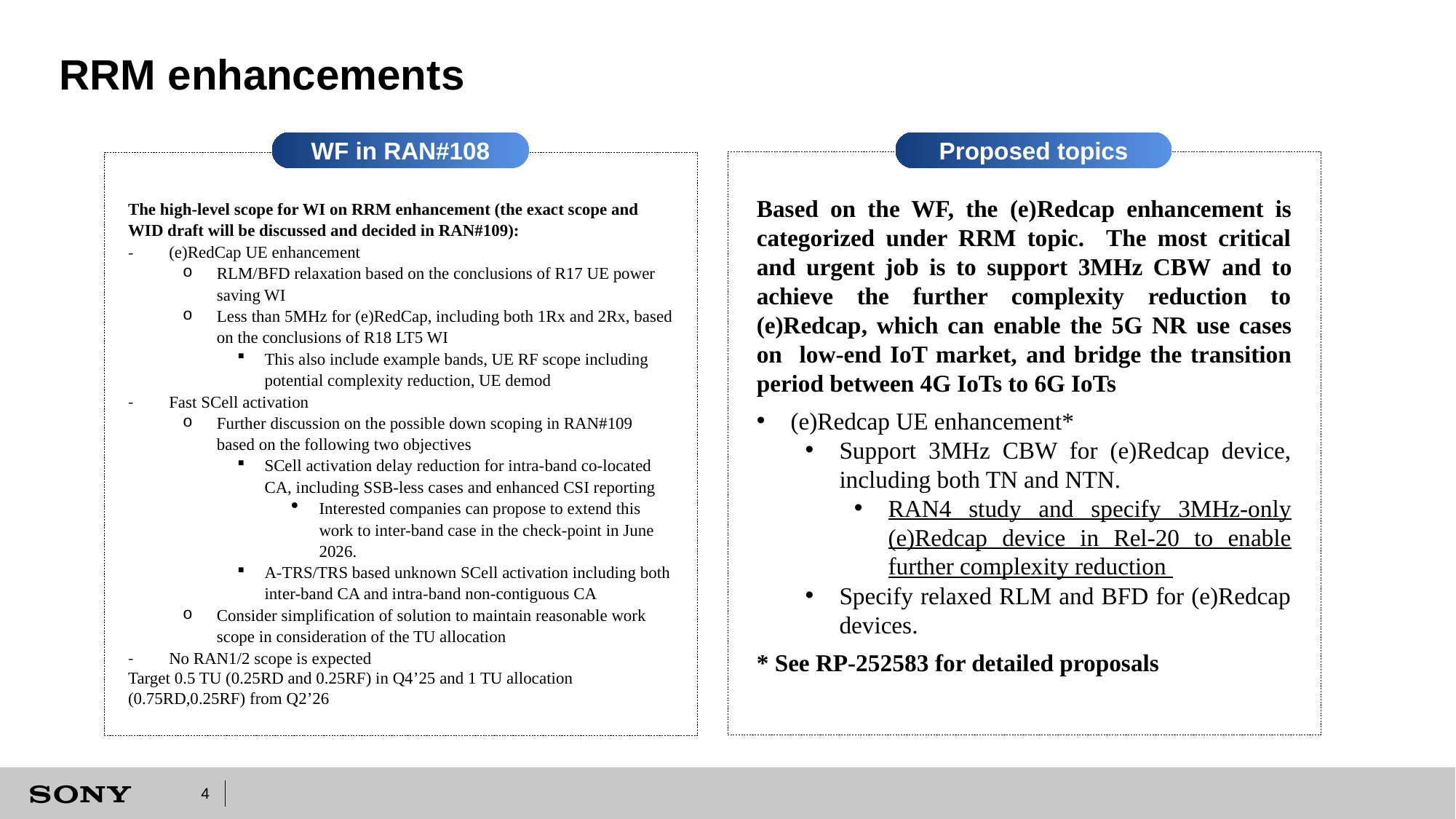

# RRM enhancements
WF in RAN#108
Proposed topics

Based on the WF, the (e)Redcap enhancement is categorized under RRM topic.  The most critical and urgent job is to support 3MHz CBW and to achieve the further complexity reduction to (e)Redcap, which can enable the 5G NR use cases on  low-end IoT market, and bridge the transition period between 4G IoTs to 6G IoTs
(e)Redcap UE enhancement*
Support 3MHz CBW for (e)Redcap device, including both TN and NTN.
RAN4 study and specify 3MHz-only (e)Redcap device in Rel-20 to enable further complexity reduction
Specify relaxed RLM and BFD for (e)Redcap devices.
* See RP‑252583 for detailed proposals

The high-level scope for WI on RRM enhancement (the exact scope and WID draft will be discussed and decided in RAN#109):
(e)RedCap UE enhancement
RLM/BFD relaxation based on the conclusions of R17 UE power saving WI
Less than 5MHz for (e)RedCap, including both 1Rx and 2Rx, based on the conclusions of R18 LT5 WI
This also include example bands, UE RF scope including potential complexity reduction, UE demod
Fast SCell activation
Further discussion on the possible down scoping in RAN#109 based on the following two objectives
SCell activation delay reduction for intra-band co-located CA, including SSB-less cases and enhanced CSI reporting
Interested companies can propose to extend this work to inter-band case in the check-point in June 2026.
A-TRS/TRS based unknown SCell activation including both inter-band CA and intra-band non-contiguous CA
Consider simplification of solution to maintain reasonable work scope in consideration of the TU allocation
No RAN1/2 scope is expected
Target 0.5 TU (0.25RD and 0.25RF) in Q4’25 and 1 TU allocation (0.75RD,0.25RF) from Q2’26
4